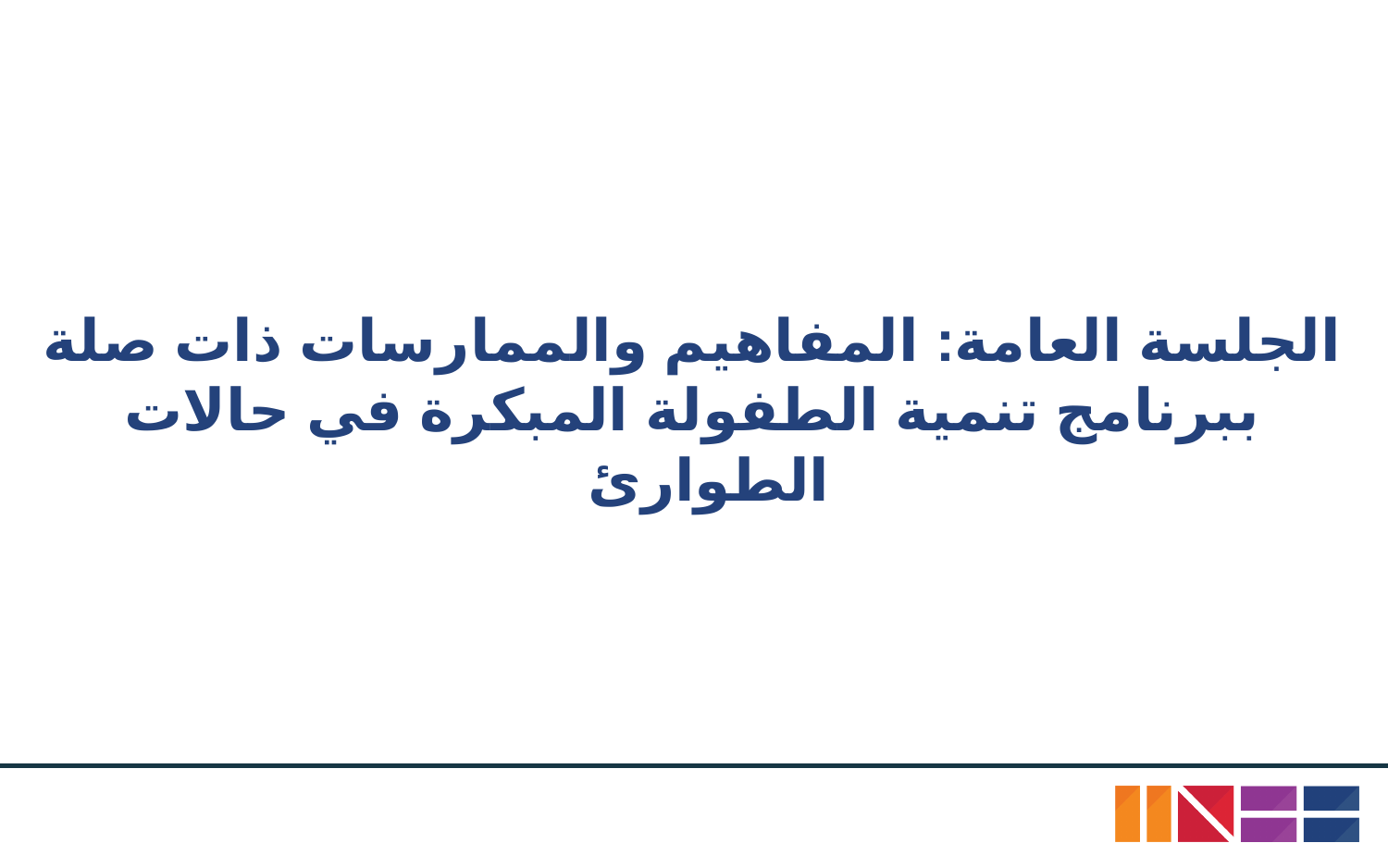

# الجلسة العامة: المفاهيم والممارسات ذات صلة ببرنامج تنمية الطفولة المبكرة في حالات الطوارئ